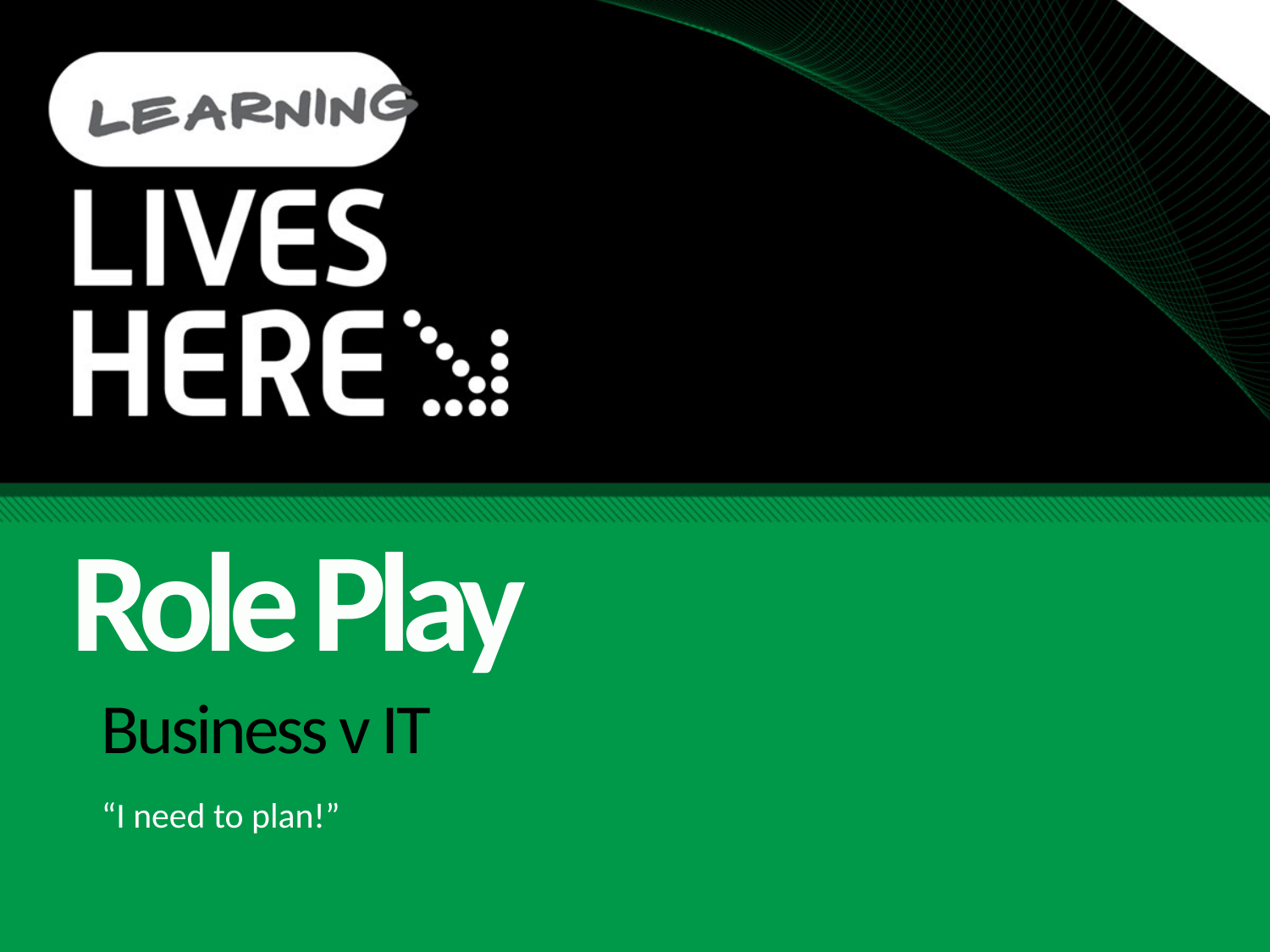

Role Play
# Business v IT
“I need to plan!”